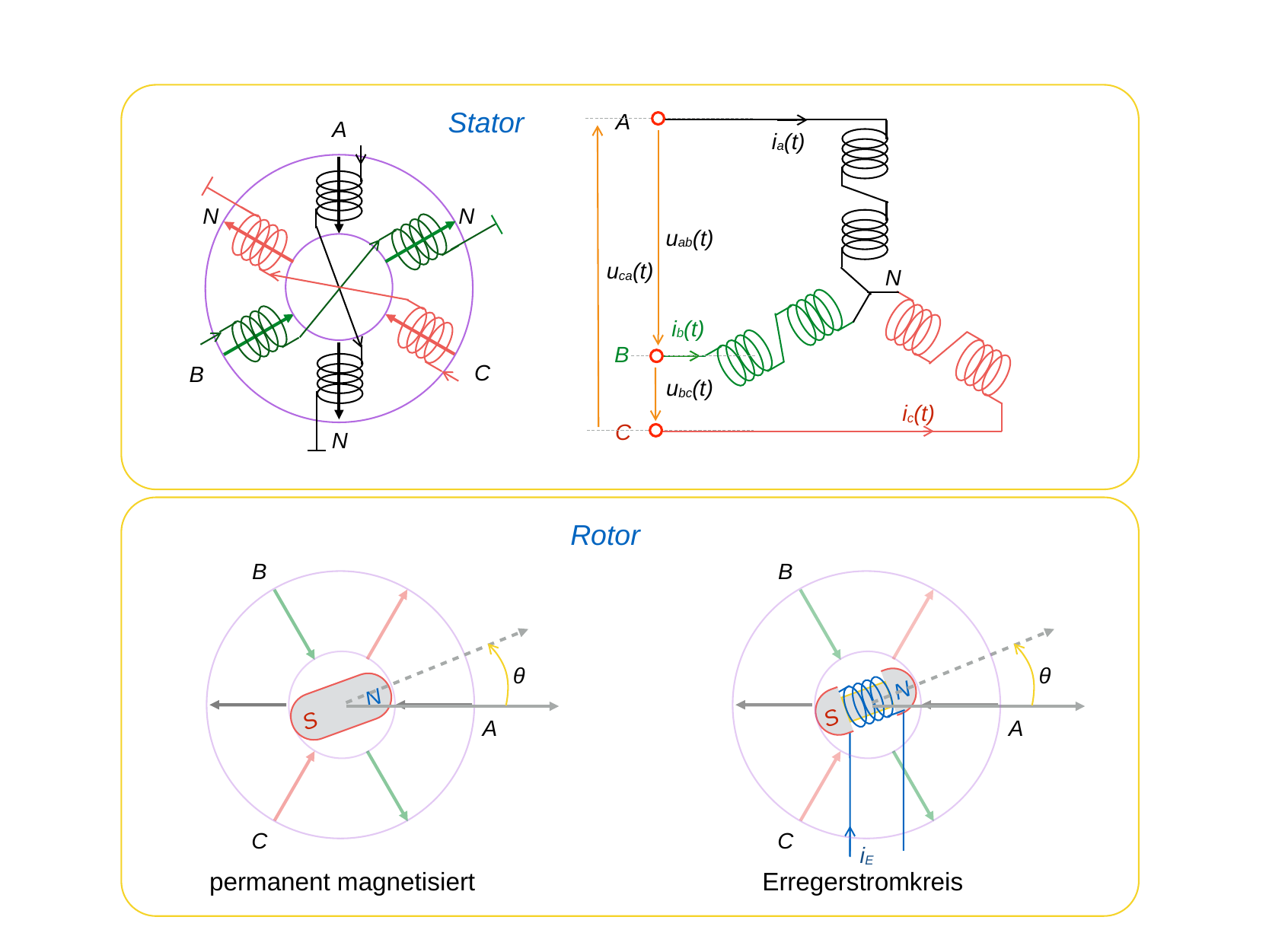

Stator
A
A

ia(t)

N
N

uab(t)

uca(t)
N

ib(t)

B

C
B

ubc(t)

ic(t)

C
N

Rotor
B
B

θ

θ

N

N

S

S

A
A

C
C

iE
permanent magnetisiert
Erregerstromkreis